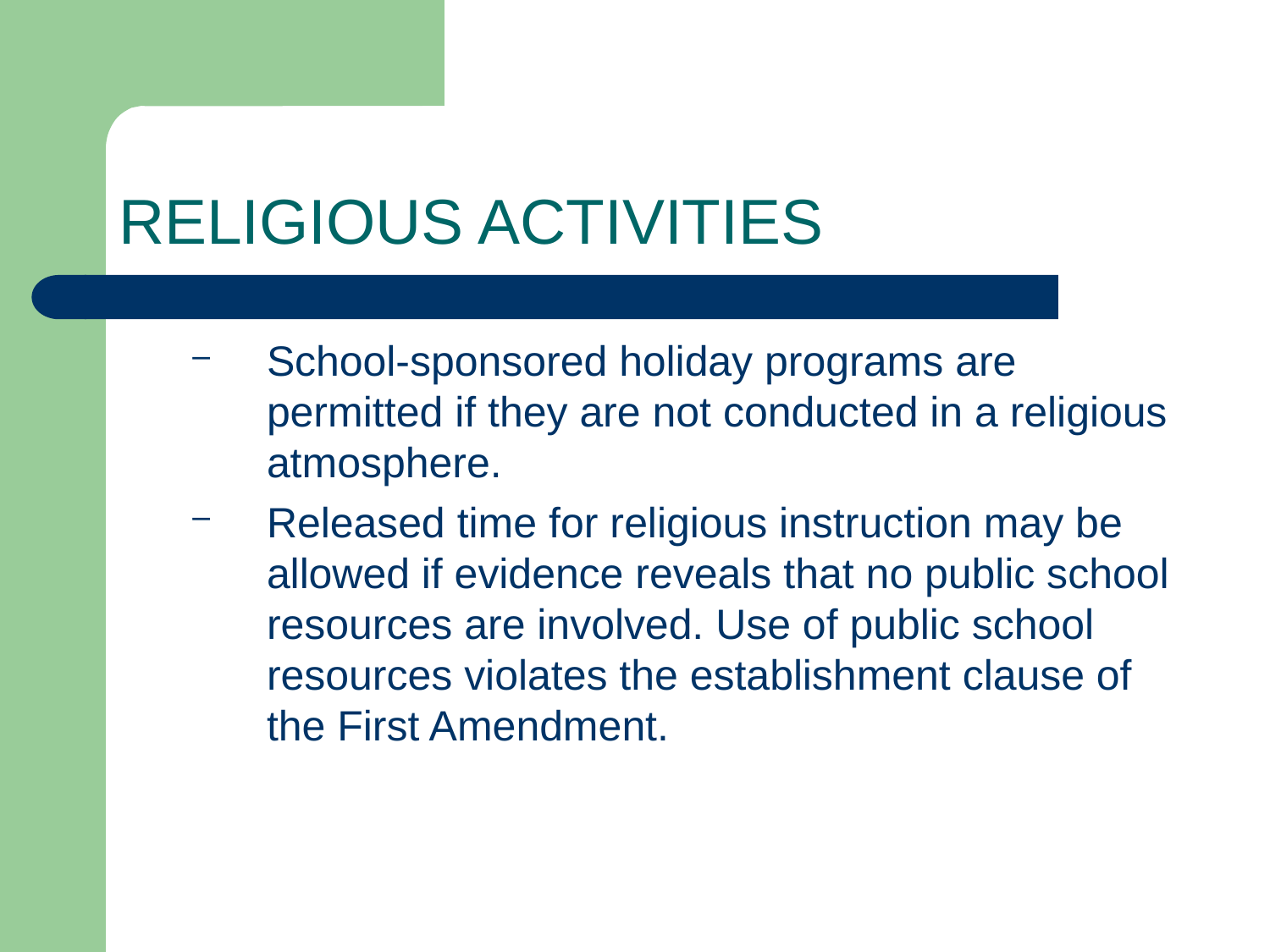

# RELIGIOUS ACTIVITIES
School-sponsored holiday programs are permitted if they are not conducted in a religious atmosphere.
Released time for religious instruction may be allowed if evidence reveals that no public school resources are involved. Use of public school resources violates the establishment clause of the First Amendment.